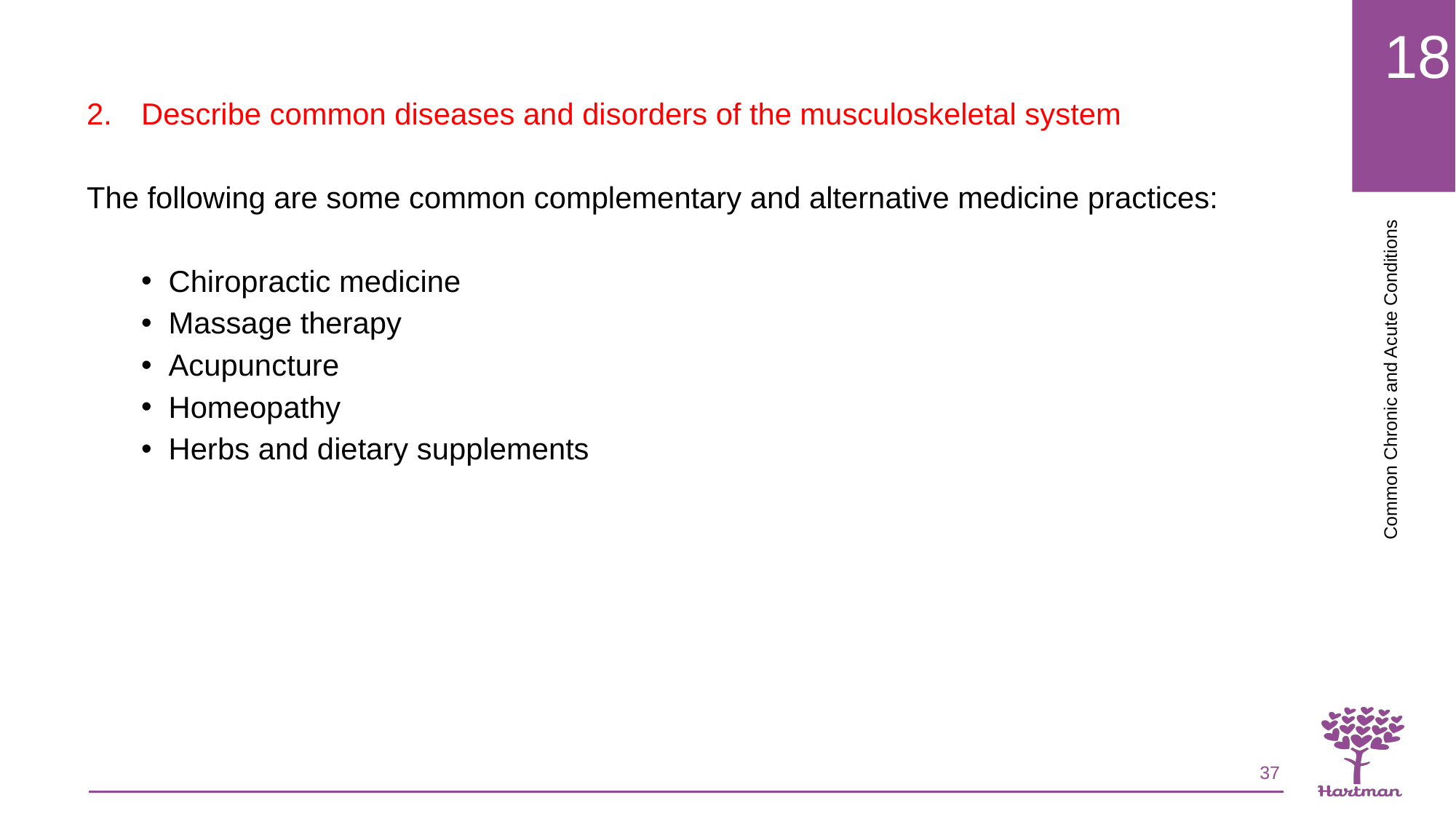

Describe common diseases and disorders of the musculoskeletal system

The following are some common complementary and alternative medicine practices:

Chiropractic medicine
Massage therapy
Acupuncture
Homeopathy
Herbs and dietary supplements
37